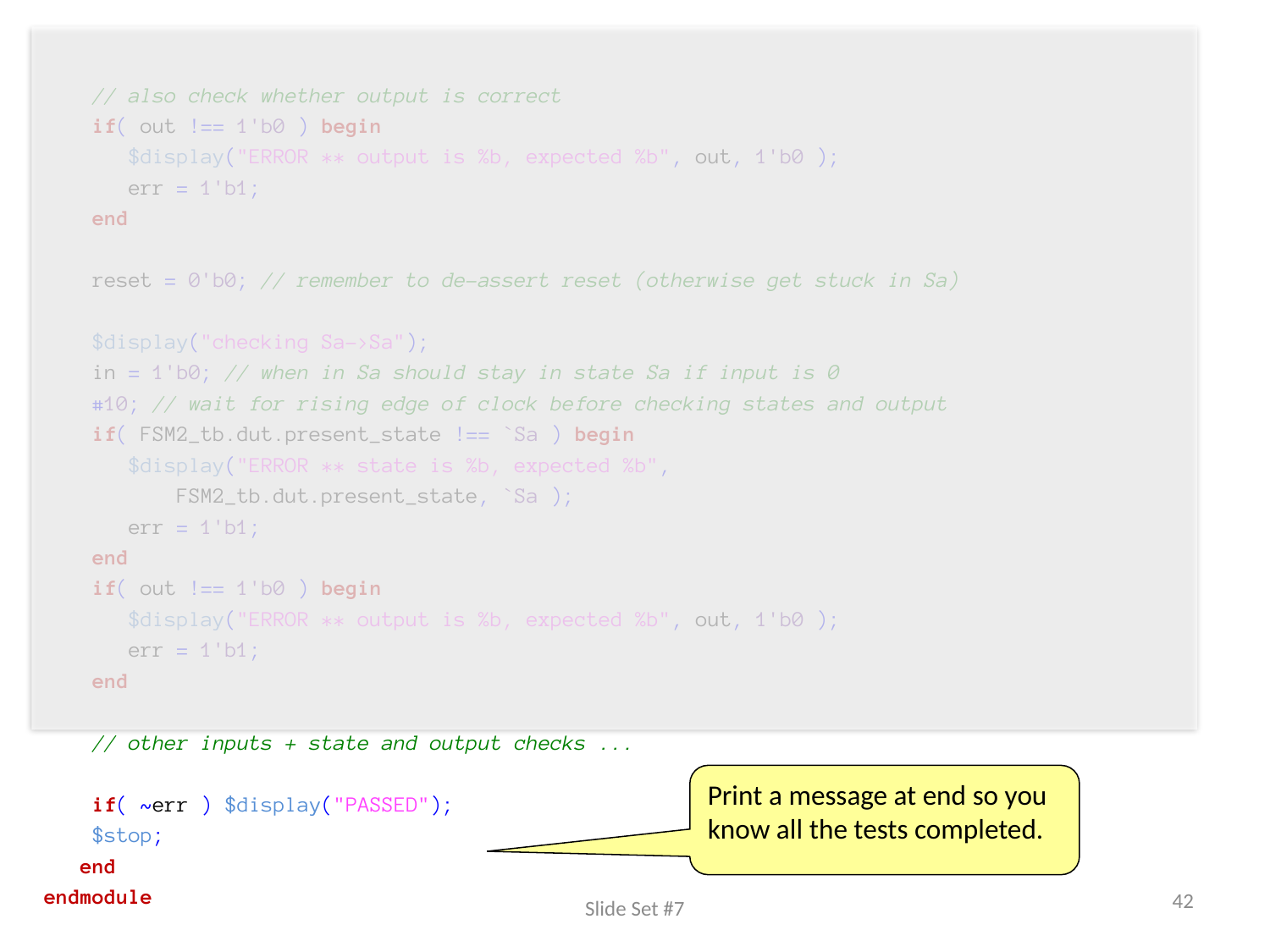

// also check whether output is correct
    if( out !== 1'b0 ) begin
       $display("ERROR ** output is %b, expected %b", out, 1'b0 );
       err = 1'b1;
    end

    reset = 0'b0; // remember to de-assert reset (otherwise get stuck in Sa)

    $display("checking Sa->Sa");
    in = 1'b0; // when in Sa should stay in state Sa if input is 0
    #10; // wait for rising edge of clock before checking states and output
    if( FSM2_tb.dut.present_state !== `Sa ) begin
       $display("ERROR ** state is %b, expected %b",
           FSM2_tb.dut.present_state, `Sa );
       err = 1'b1;
    end
    if( out !== 1'b0 ) begin
       $display("ERROR ** output is %b, expected %b", out, 1'b0 );
       err = 1'b1;
    end

    // other inputs + state and output checks ...

    if( ~err ) $display("PASSED");
    $stop;
   end
endmodule

Print a message at end so you know all the tests completed.

42
Slide Set #7